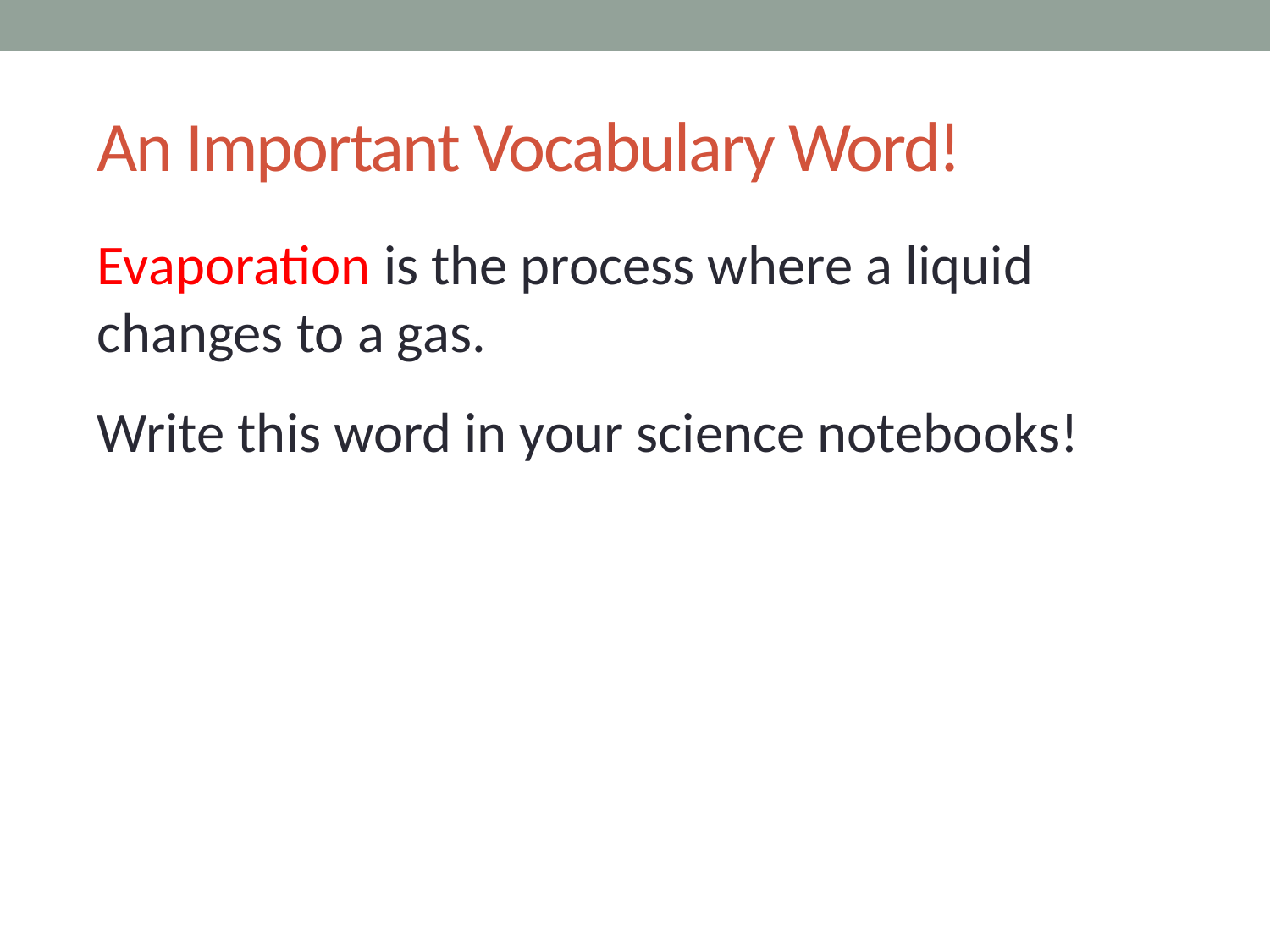

# An Important Vocabulary Word!
Evaporation is the process where a liquid changes to a gas.
Write this word in your science notebooks!